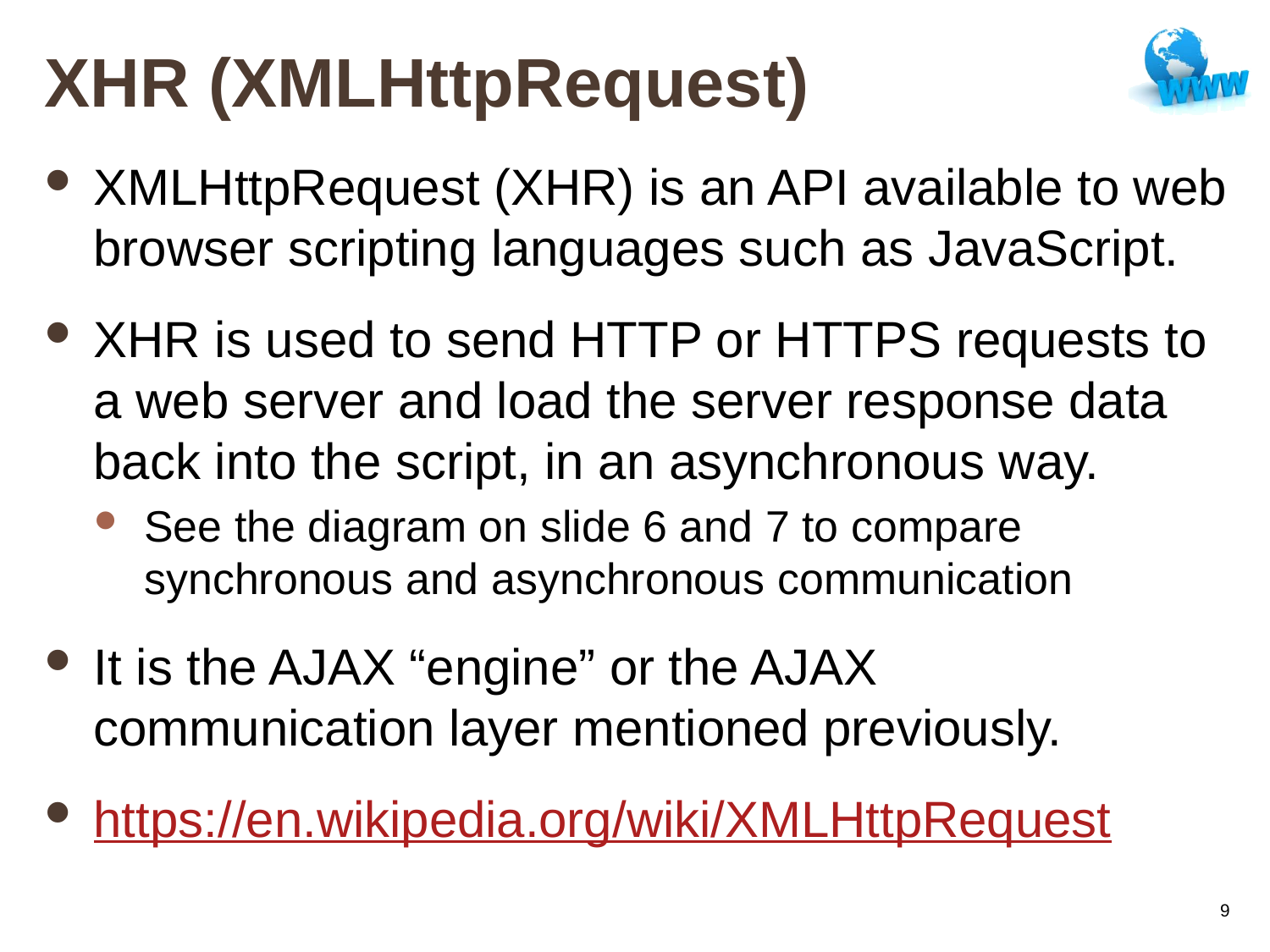

# XHR (XMLHttpRequest)
XMLHttpRequest (XHR) is an API available to web browser scripting languages such as JavaScript.
XHR is used to send HTTP or HTTPS requests to a web server and load the server response data back into the script, in an asynchronous way.
See the diagram on slide 6 and 7 to compare synchronous and asynchronous communication
It is the AJAX “engine” or the AJAX communication layer mentioned previously.
https://en.wikipedia.org/wiki/XMLHttpRequest
9